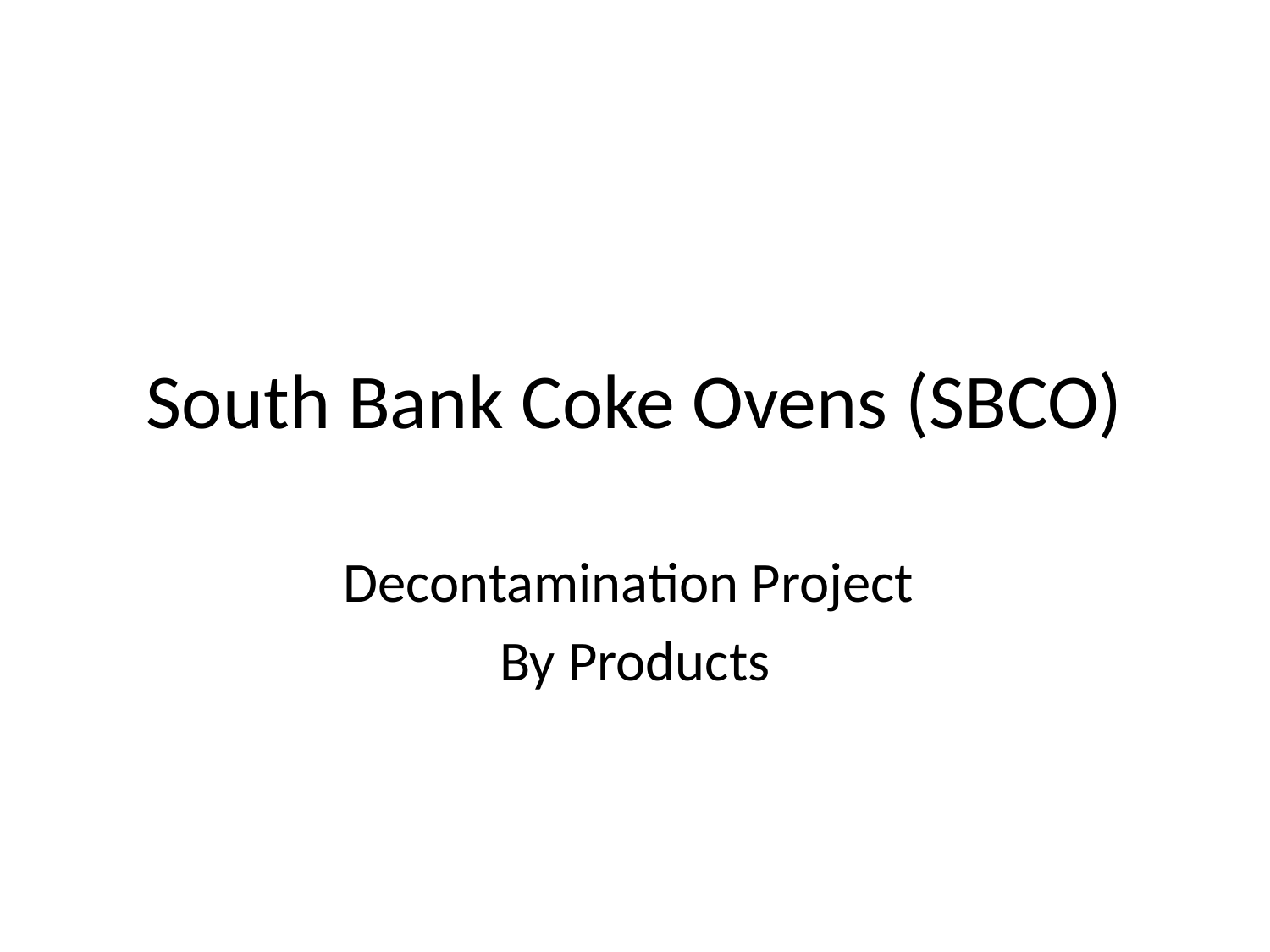

# South Bank Coke Ovens (SBCO)
Decontamination Project
By Products